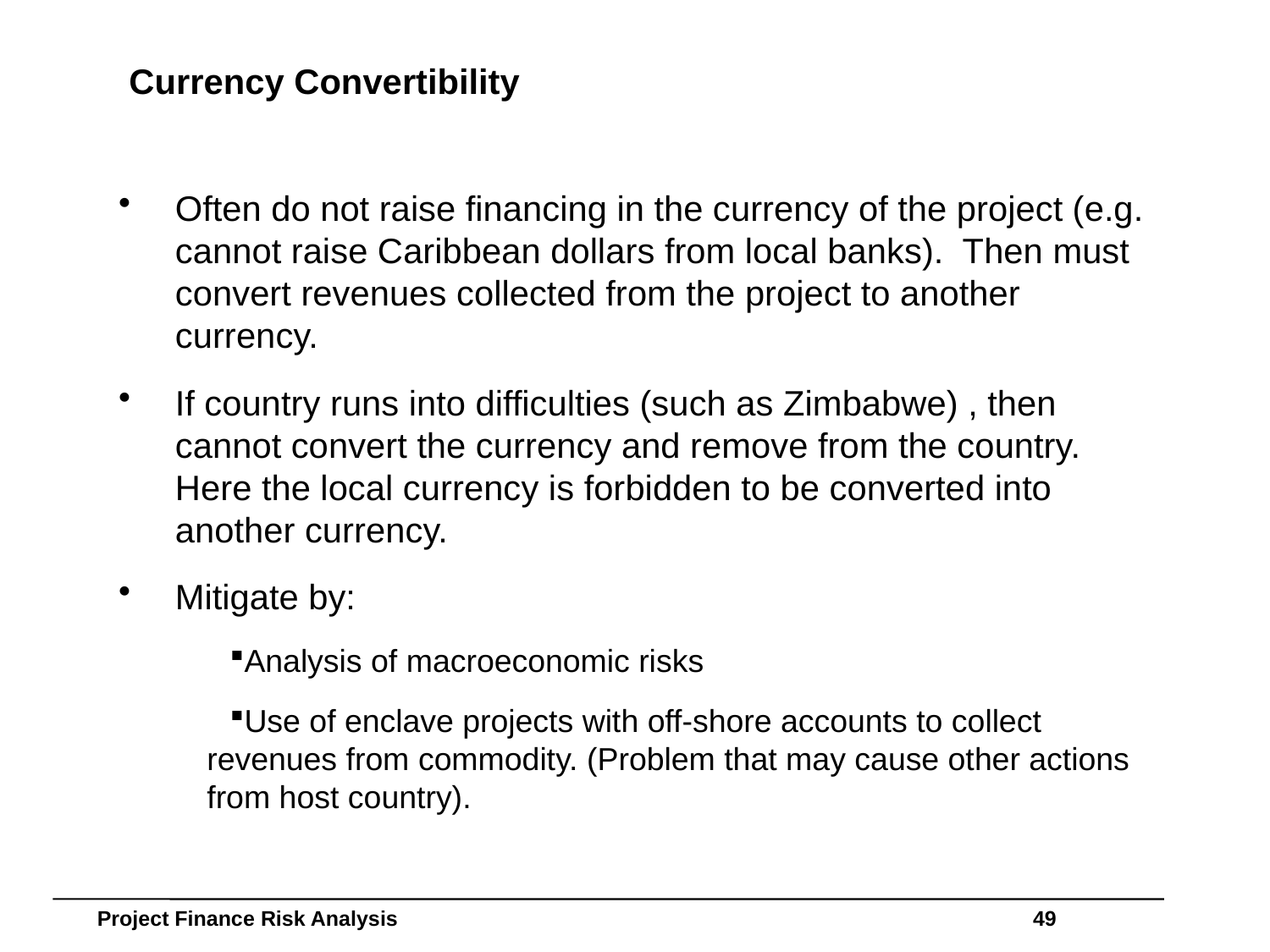

# Currency Convertibility
Often do not raise financing in the currency of the project (e.g. cannot raise Caribbean dollars from local banks).  Then must convert revenues collected from the project to another currency.
If country runs into difficulties (such as Zimbabwe) , then cannot convert the currency and remove from the country.  Here the local currency is forbidden to be converted into another currency.
Mitigate by:
Analysis of macroeconomic risks
Use of enclave projects with off-shore accounts to collect revenues from commodity. (Problem that may cause other actions from host country).